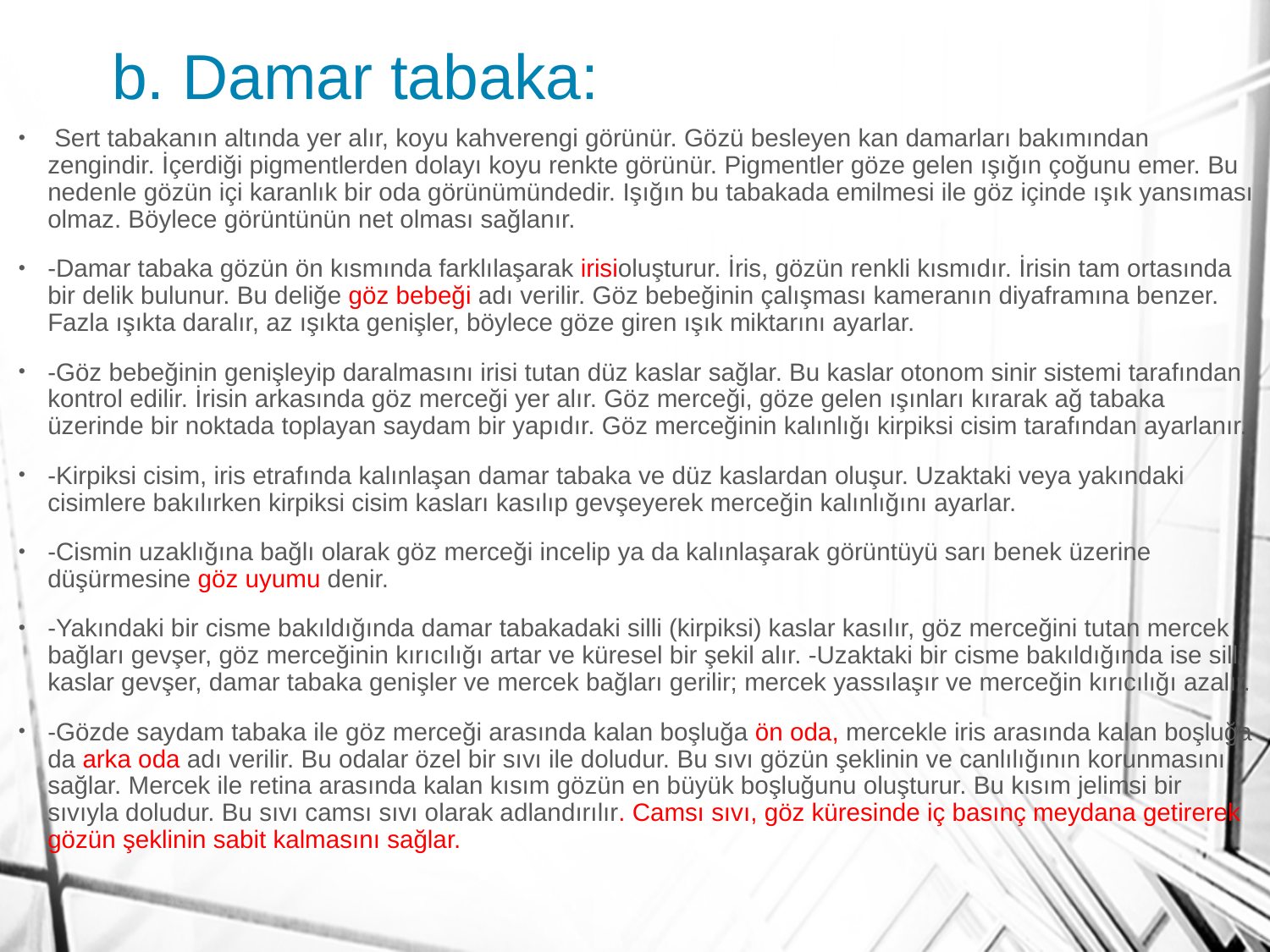

# b. Damar tabaka:
 Sert tabakanın altında yer alır, koyu kahverengi görünür. Gözü besleyen kan damarları bakımından zengindir. İçerdiği pigmentlerden dolayı koyu renkte görünür. Pigmentler göze gelen ışığın çoğunu emer. Bu nedenle gözün içi karanlık bir oda görünümündedir. Işığın bu tabakada emilmesi ile göz içinde ışık yansıması olmaz. Böylece görüntünün net olması sağlanır.
-Damar tabaka gözün ön kısmında farklılaşarak irisioluşturur. İris, gözün renkli kısmıdır. İrisin tam ortasında bir delik bulunur. Bu deliğe göz bebeği adı verilir. Göz bebeğinin çalışması kameranın diyaframına benzer. Fazla ışıkta daralır, az ışıkta genişler, böylece göze giren ışık miktarını ayarlar.
-Göz bebeğinin genişleyip daralmasını irisi tutan düz kaslar sağlar. Bu kaslar otonom sinir sistemi tarafından kontrol edilir. İrisin arkasında göz merceği yer alır. Göz merceği, göze gelen ışınları kırarak ağ tabaka üzerinde bir noktada toplayan saydam bir yapıdır. Göz merceğinin kalınlığı kirpiksi cisim tarafından ayarlanır.
-Kirpiksi cisim, iris etrafında kalınlaşan damar tabaka ve düz kaslardan oluşur. Uzaktaki veya yakındaki cisimlere bakılırken kirpiksi cisim kasları kasılıp gevşeyerek merceğin kalınlığını ayarlar.
-Cismin uzaklığına bağlı olarak göz merceği incelip ya da kalınlaşarak görüntüyü sarı benek üzerine düşürmesine göz uyumu denir.
-Yakındaki bir cisme bakıldığında damar tabakadaki silli (kirpiksi) kaslar kasılır, göz merceğini tutan mercek bağları gevşer, göz merceğinin kırıcılığı artar ve küresel bir şekil alır. -Uzaktaki bir cisme bakıldığında ise silli kaslar gevşer, damar tabaka genişler ve mercek bağları gerilir; mercek yassılaşır ve merceğin kırıcılığı azalır.
-Gözde saydam tabaka ile göz merceği arasında kalan boşluğa ön oda, mercekle iris arasında kalan boşluğa da arka oda adı verilir. Bu odalar özel bir sıvı ile doludur. Bu sıvı gözün şeklinin ve canlılığının korunmasını sağlar. Mercek ile retina arasında kalan kısım gözün en büyük boşluğunu oluşturur. Bu kısım jelimsi bir sıvıyla doludur. Bu sıvı camsı sıvı olarak adlandırılır. Camsı sıvı, göz küresinde iç basınç meydana getirerek gözün şeklinin sabit kalmasını sağlar.